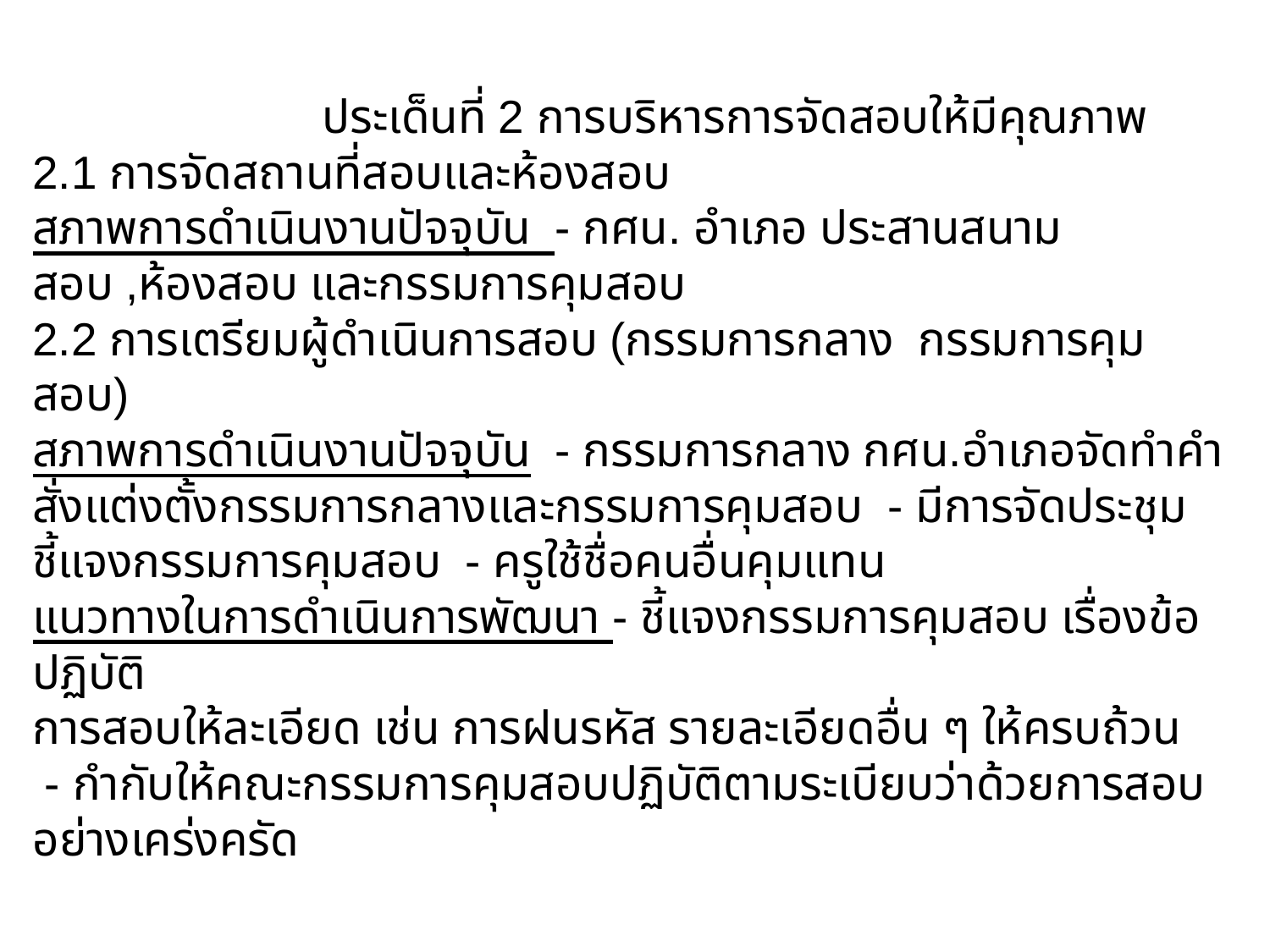

# ประเด็นที่ 2 การบริหารการจัดสอบให้มีคุณภาพ 2.1 การจัดสถานที่สอบและห้องสอบ สภาพการดำเนินงานปัจจุบัน  - กศน. อำเภอ ประสานสนามสอบ ,ห้องสอบ และกรรมการคุมสอบ 2.2 การเตรียมผู้ดำเนินการสอบ (กรรมการกลาง  กรรมการคุมสอบ) สภาพการดำเนินงานปัจจุบัน  - กรรมการกลาง กศน.อำเภอจัดทำคำสั่งแต่งตั้งกรรมการกลางและกรรมการคุมสอบ  - มีการจัดประชุมชี้แจงกรรมการคุมสอบ  - ครูใช้ชื่อคนอื่นคุมแทน แนวทางในการดำเนินการพัฒนา - ชี้แจงกรรมการคุมสอบ เรื่องข้อปฏิบัติ การสอบให้ละเอียด เช่น การฝนรหัส รายละเอียดอื่น ๆ ให้ครบถ้วน - กำกับให้คณะกรรมการคุมสอบปฏิบัติตามระเบียบว่าด้วยการสอบอย่างเคร่งครัด